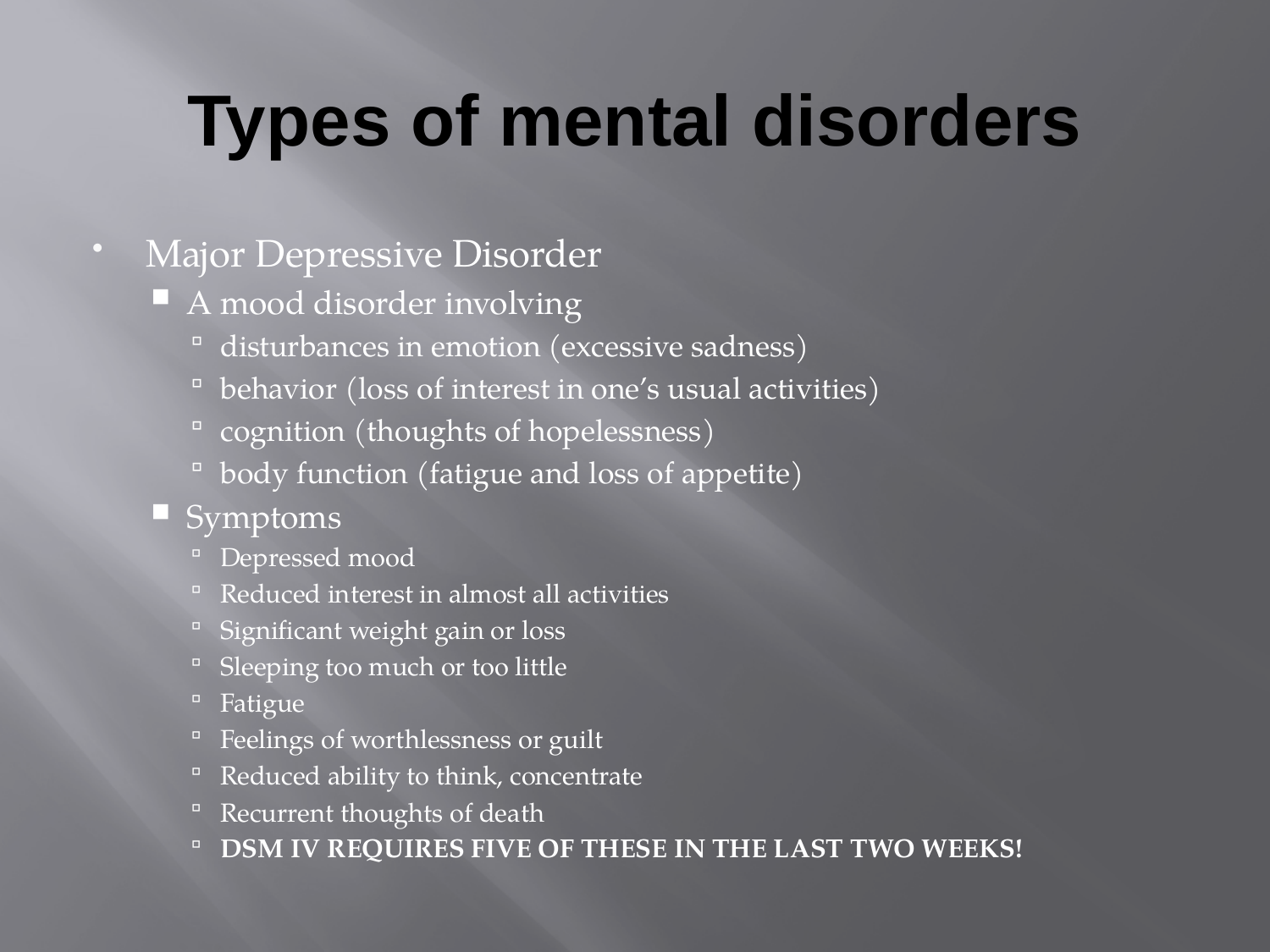

# Types of mental disorders
Major Depressive Disorder
A mood disorder involving
disturbances in emotion (excessive sadness)
behavior (loss of interest in one’s usual activities)
cognition (thoughts of hopelessness)
body function (fatigue and loss of appetite)
Symptoms
Depressed mood
Reduced interest in almost all activities
Significant weight gain or loss
Sleeping too much or too little
Fatigue
Feelings of worthlessness or guilt
Reduced ability to think, concentrate
Recurrent thoughts of death
DSM IV REQUIRES FIVE OF THESE IN THE LAST TWO WEEKS!